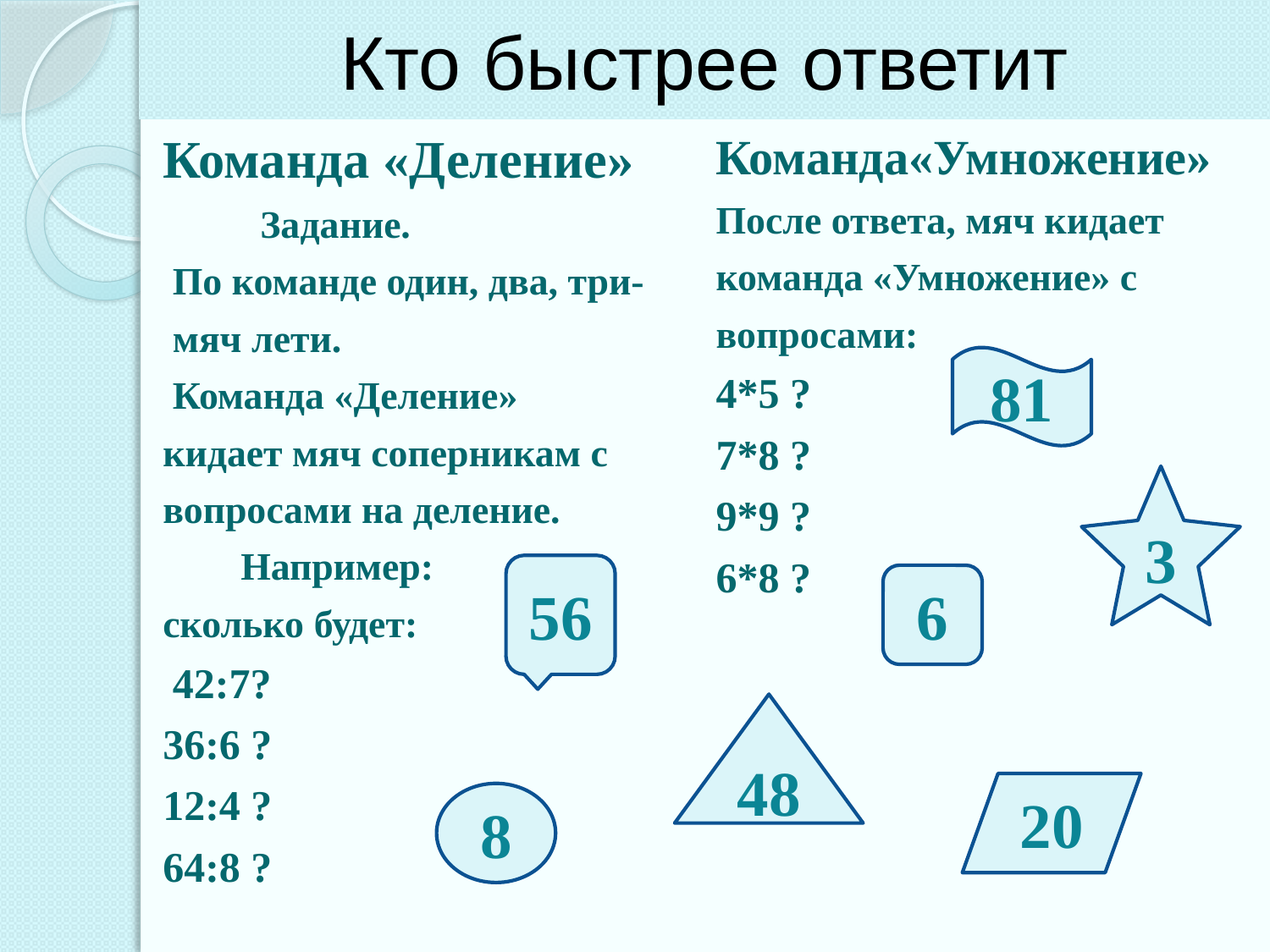

# Кто быстрее ответит
Команда «Деление»
          Задание.
 По команде один, два, три-
 мяч лети.
 Команда «Деление»
кидает мяч соперникам с
вопросами на деление.
        Например:
сколько будет:
 42:7?
36:6 ?
12:4 ?
64:8 ?
Команда«Умножение»
После ответа, мяч кидает
команда «Умножение» с
вопросами:
4*5 ?
7*8 ?
9*9 ?
6*8 ?

81
3
56
6
48
20
8